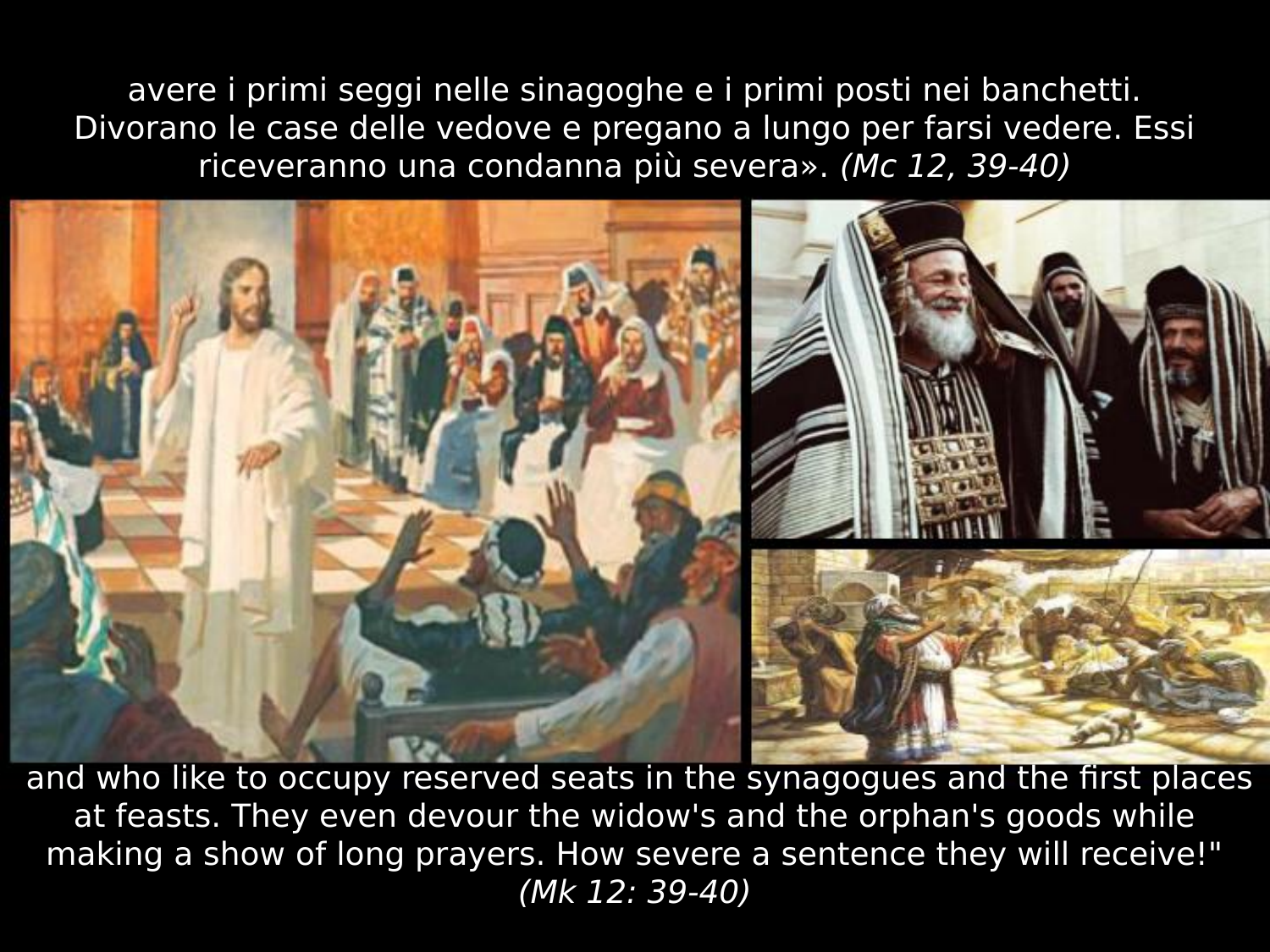

avere i primi seggi nelle sinagoghe e i primi posti nei banchetti. Divorano le case delle vedove e pregano a lungo per farsi vedere. Essi riceveranno una condanna più severa». (Mc 12, 39-40)
 and who like to occupy reserved seats in the synagogues and the first places at feasts. They even devour the widow's and the orphan's goods while making a show of long prayers. How severe a sentence they will receive!" (Mk 12: 39-40)